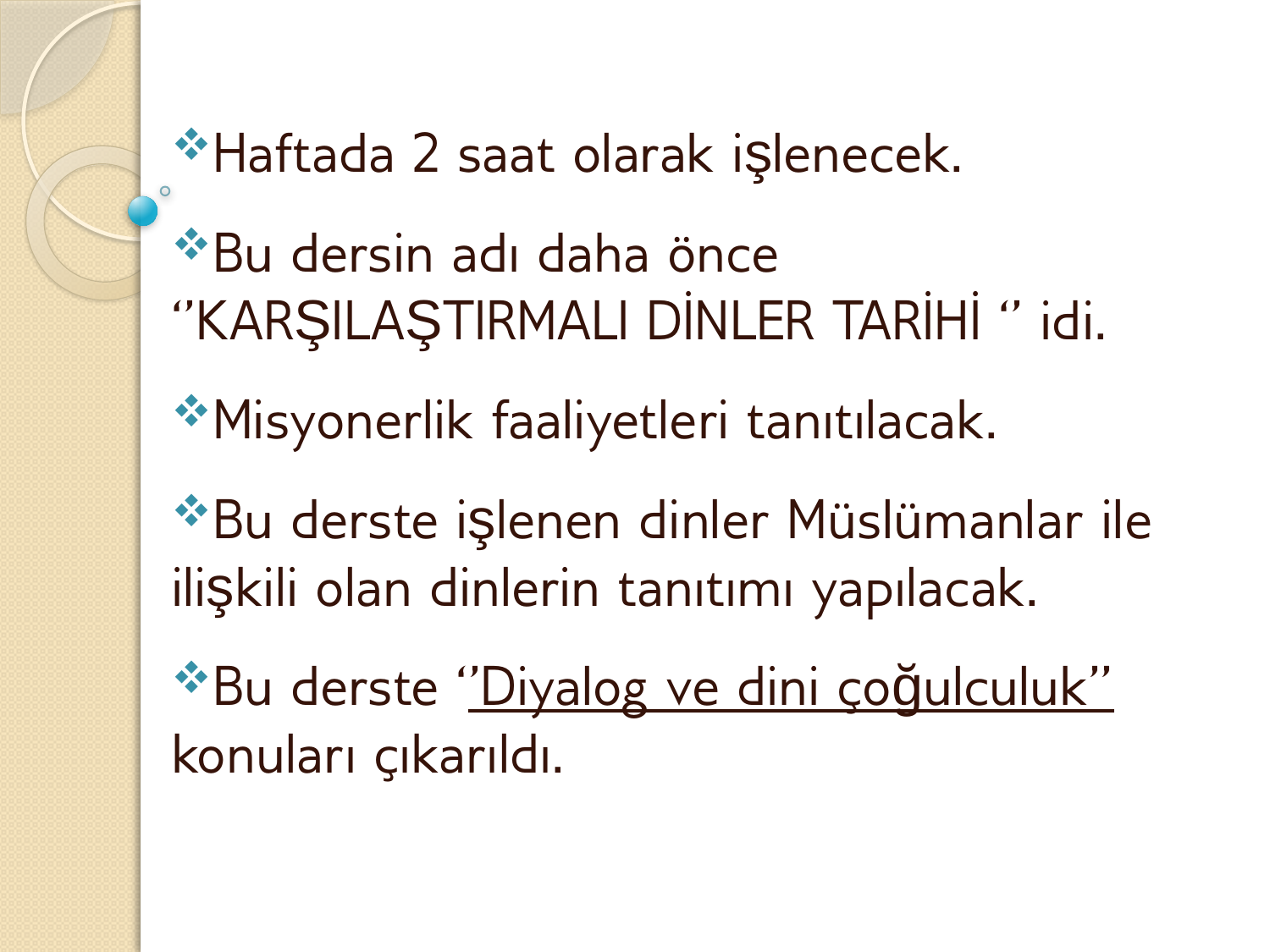

Haftada 2 saat olarak işlenecek.
Bu dersin adı daha önce ‘’KARŞILAŞTIRMALI DİNLER TARİHİ ‘’ idi.
Misyonerlik faaliyetleri tanıtılacak.
Bu derste işlenen dinler Müslümanlar ile ilişkili olan dinlerin tanıtımı yapılacak.
Bu derste ‘’Diyalog ve dini çoğulculuk’’ konuları çıkarıldı.